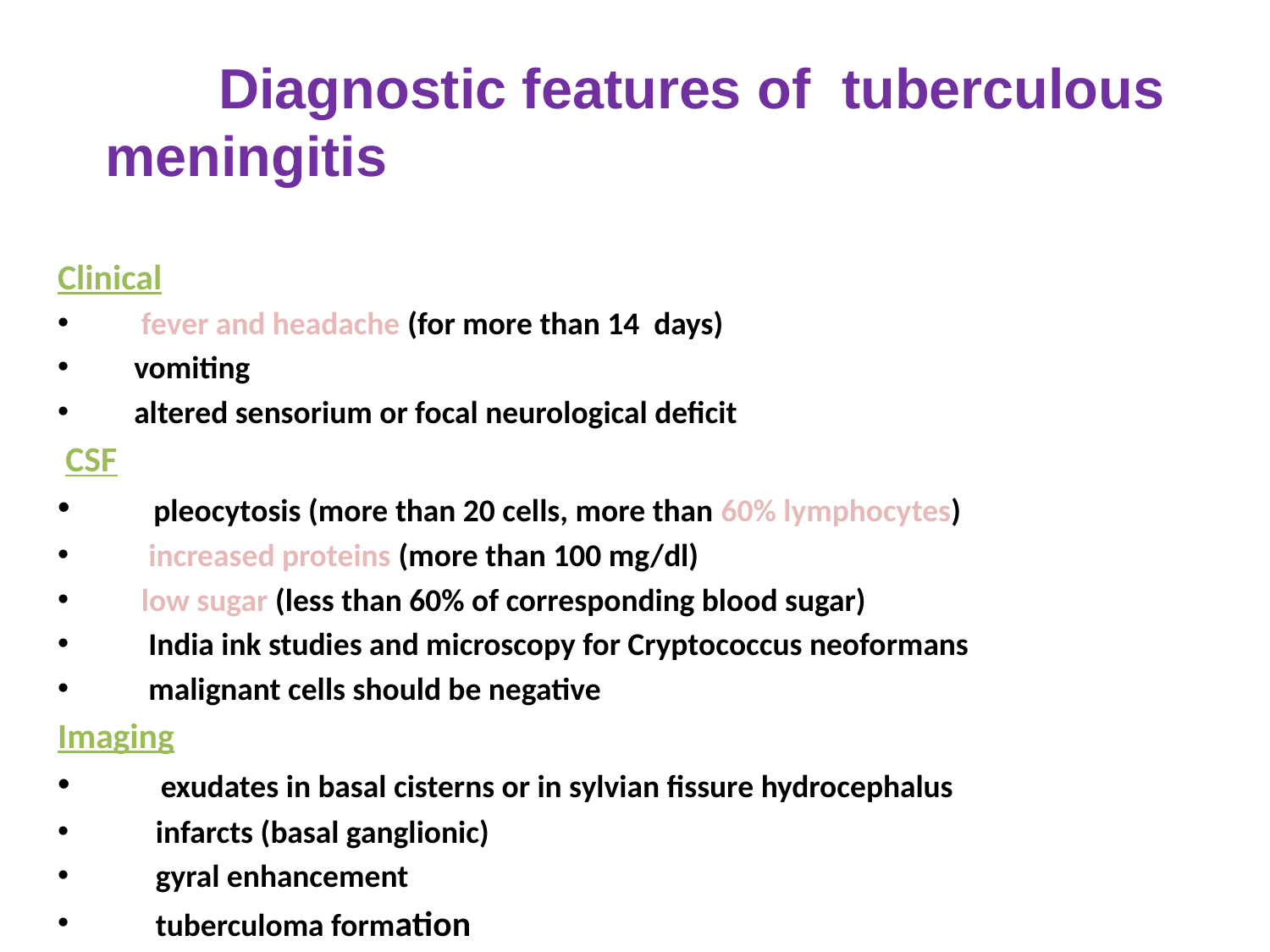

Diagnostic features of  tuberculous  meningitis

Clinical
     fever and headache (for more than 14  days)
    vomiting
    altered sensorium or focal neurological deficit
 CSF
      pleocytosis (more than 20 cells, more than 60% lymphocytes)
      increased proteins (more than 100 mg/dl)
     low sugar (less than 60% of corresponding blood sugar)
      India ink studies and microscopy for Cryptococcus neoformans
      malignant cells should be negative
Imaging
       exudates in basal cisterns or in sylvian fissure hydrocephalus
       infarcts (basal ganglionic)
       gyral enhancement
       tuberculoma formation